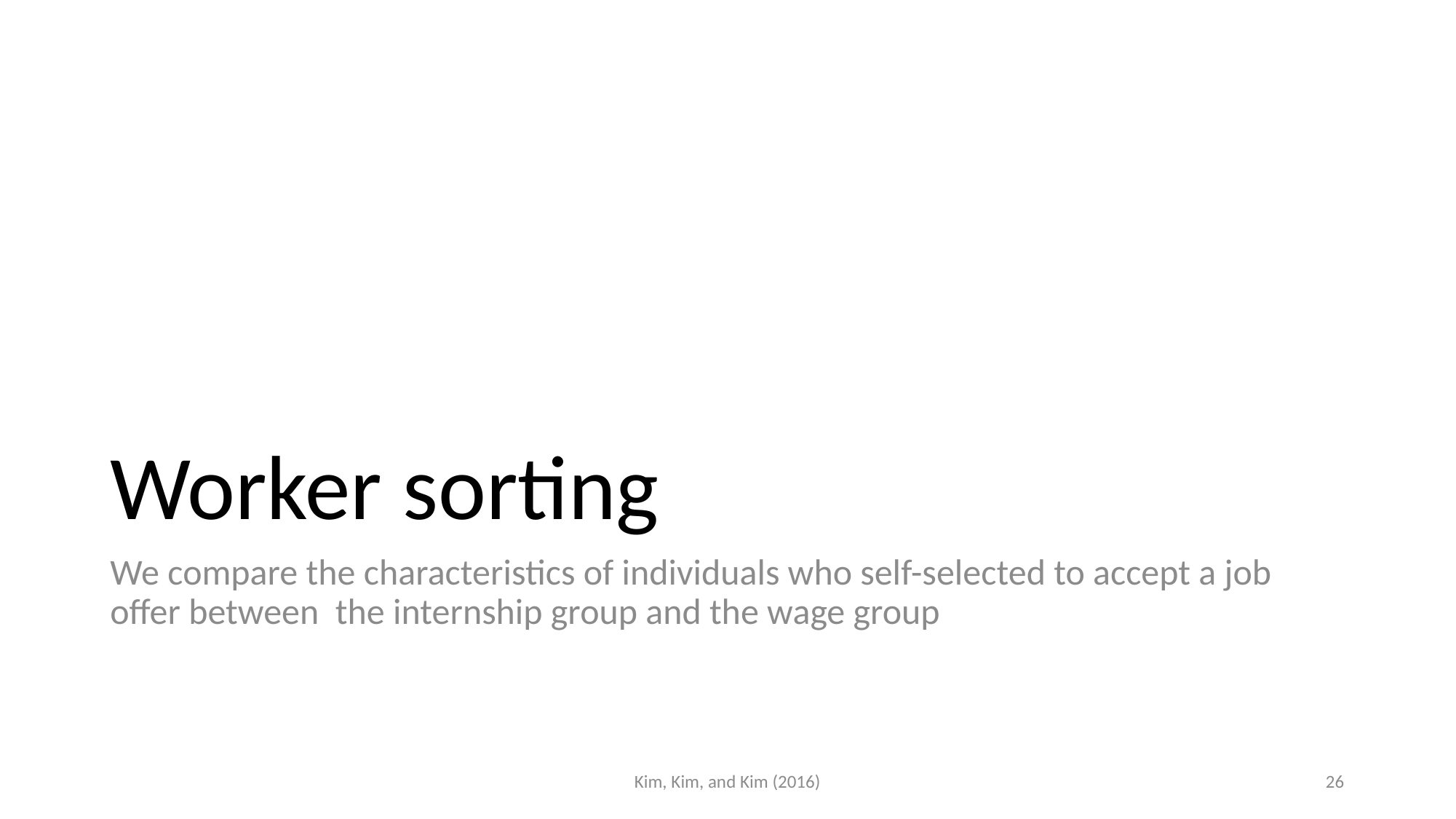

# Worker sorting
We compare the characteristics of individuals who self-selected to accept a job offer between  the internship group and the wage group
Kim, Kim, and Kim (2016)
26